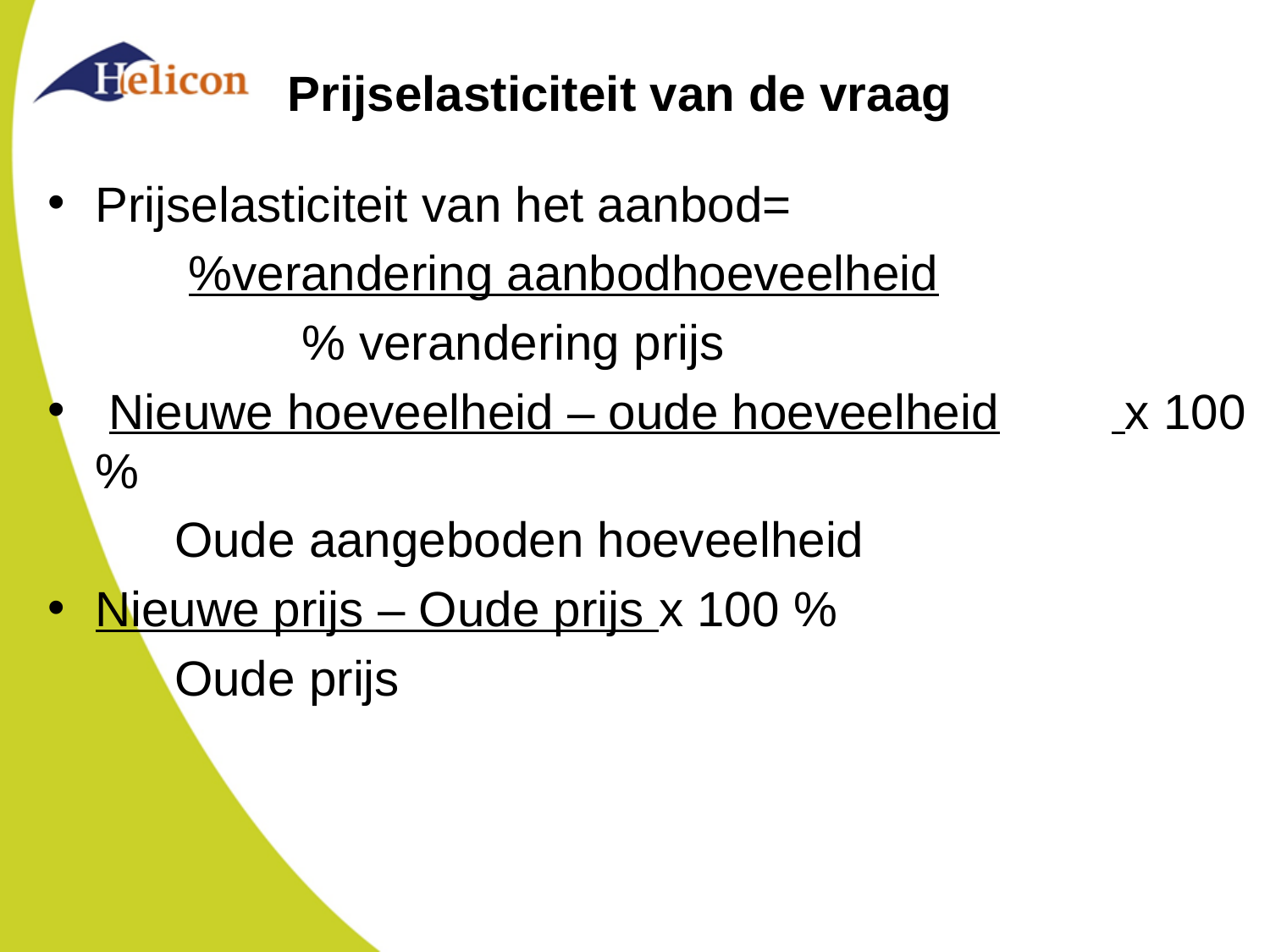

# Prijselasticiteit van de vraag
Prijselasticiteit van het aanbod=
	 %verandering aanbodhoeveelheid
		% verandering prijs
 Nieuwe hoeveelheid – oude hoeveelheid	 x 100 %
	Oude aangeboden hoeveelheid
Nieuwe prijs – Oude prijs x 100 %
	Oude prijs